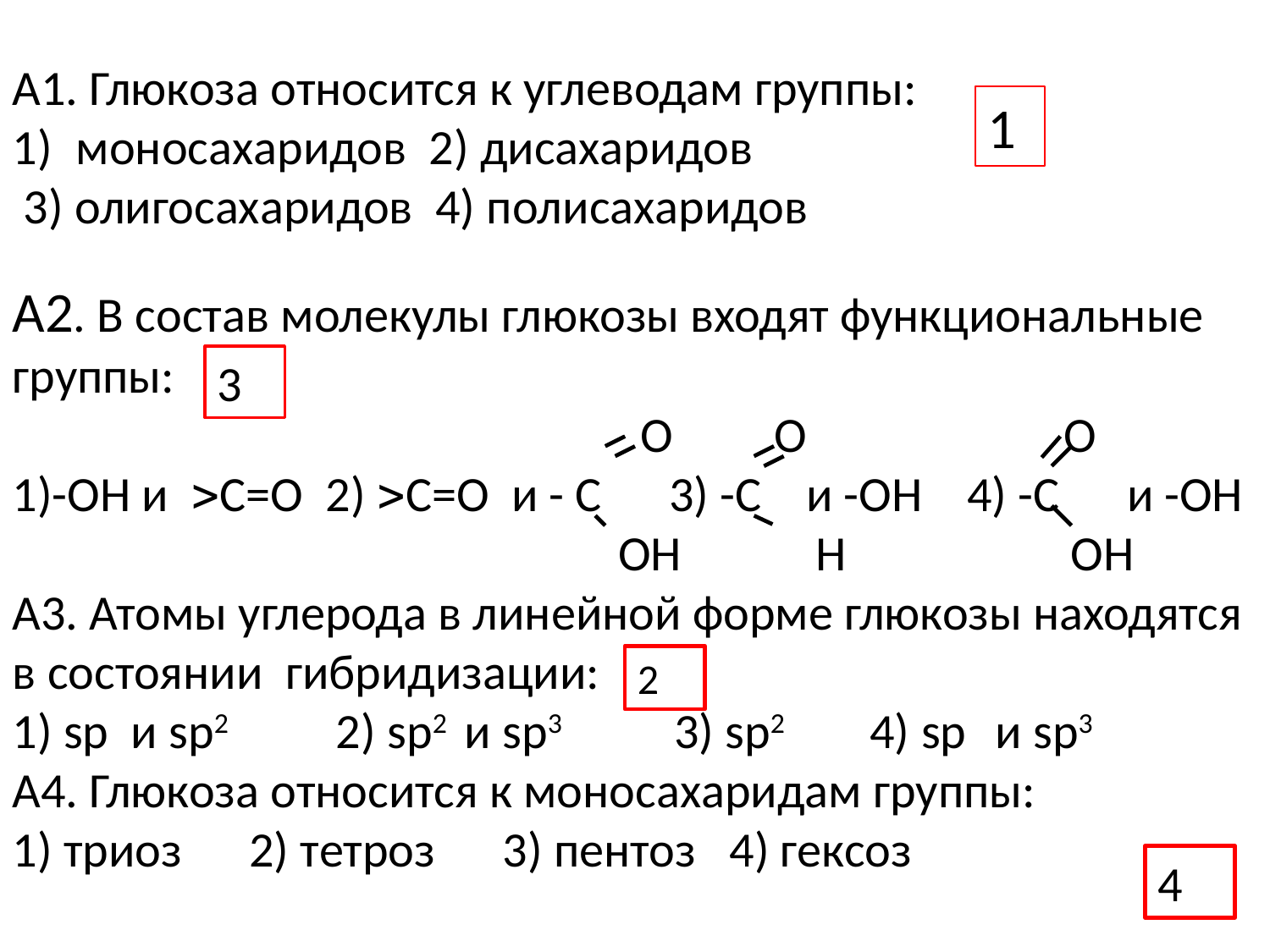

А1. Глюкоза относится к углеводам группы:
моносахаридов  2) дисахаридов
 3) олигосахаридов  4) полисахаридов
А2. В состав молекулы глюкозы входят функциональные группы:
                                                        О         О                       О
1)-ОН и  >С=О  2) >С=О  и - С      3) -С    и -ОН    4) -С      и -ОН
                                                      ОН            Н                    ОН
А3. Атомы углерода в линейной форме глюкозы находятся в состоянии  гибридизации:
1) sp  и sp2          2) sp2  и sp3          3) sp2        4) sp   и sp3
А4. Глюкоза относится к моносахаридам группы:
1) триоз      2) тетроз      3) пентоз   4) гексоз

1
3
2
4